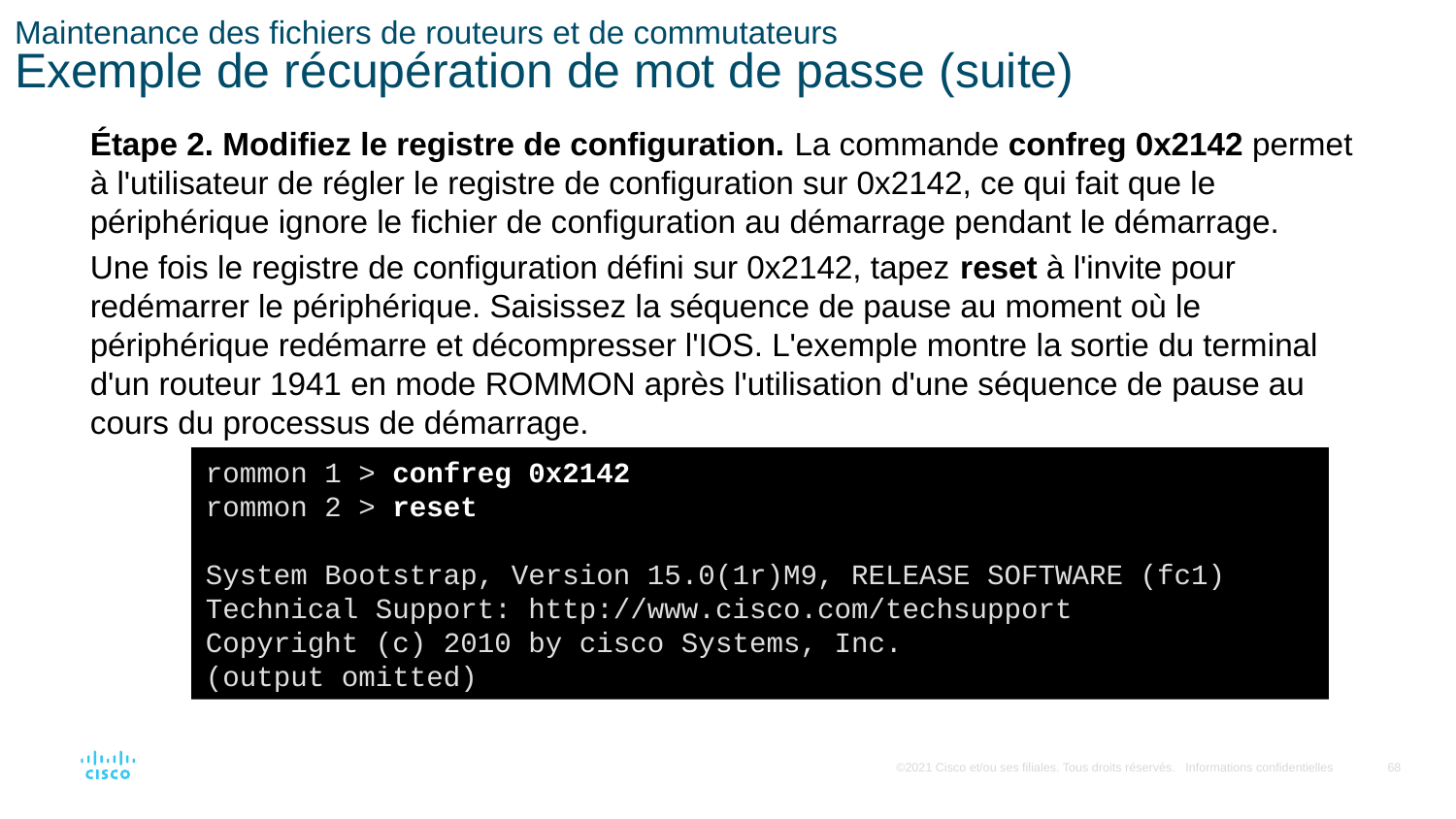

# Maintenance des fichiers de routeurs et de commutateurs Exemple de récupération de mot de passe (suite)
Étape 2. Modifiez le registre de configuration. La commande confreg 0x2142 permet à l'utilisateur de régler le registre de configuration sur 0x2142, ce qui fait que le périphérique ignore le fichier de configuration au démarrage pendant le démarrage.
Une fois le registre de configuration défini sur 0x2142, tapez reset à l'invite pour redémarrer le périphérique. Saisissez la séquence de pause au moment où le périphérique redémarre et décompresser l'IOS. L'exemple montre la sortie du terminal d'un routeur 1941 en mode ROMMON après l'utilisation d'une séquence de pause au cours du processus de démarrage.

rommon 1 > confreg 0x2142
rommon 2 > reset

System Bootstrap, Version 15.0(1r)M9, RELEASE SOFTWARE (fc1)
Technical Support: http://www.cisco.com/techsupport
Copyright (c) 2010 by cisco Systems, Inc.
(output omitted)